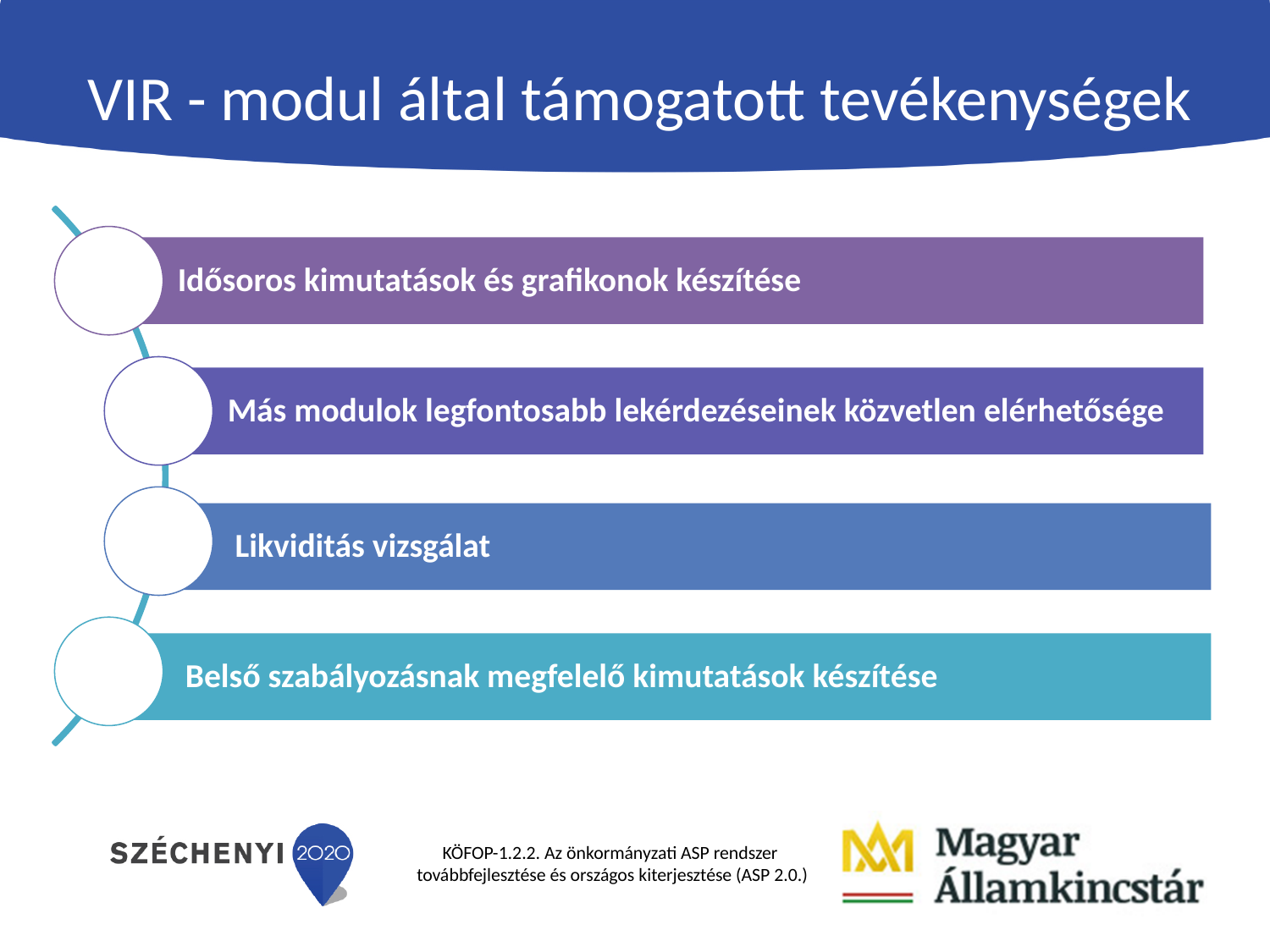

# VIR - modul által támogatott tevékenységek
Idősoros kimutatások és grafikonok készítése
Más modulok legfontosabb lekérdezéseinek közvetlen elérhetősége
Likviditás vizsgálat
Belső szabályozásnak megfelelő kimutatások készítése